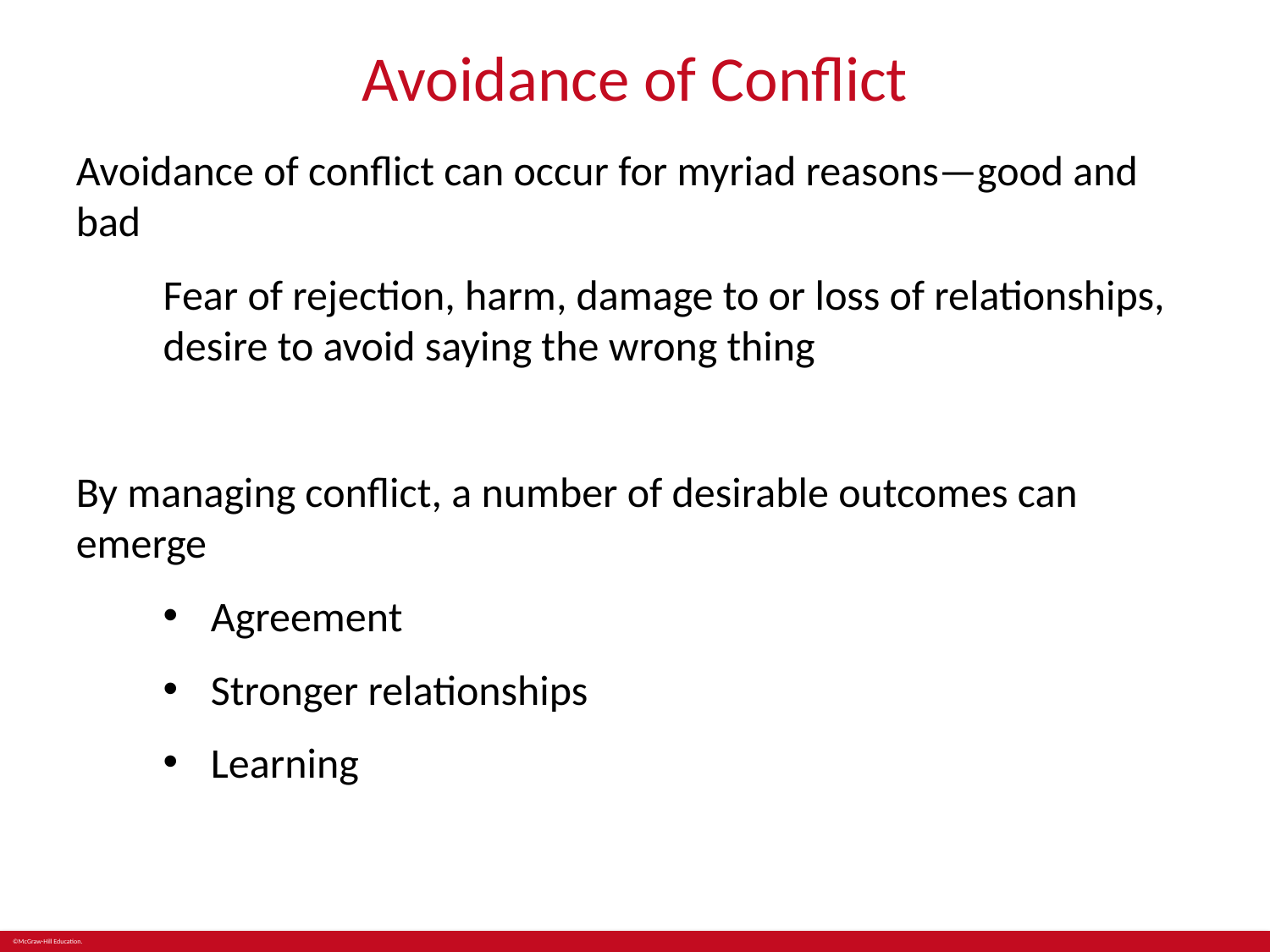

# Avoidance of Conflict
Avoidance of conflict can occur for myriad reasons—good and bad
Fear of rejection, harm, damage to or loss of relationships, desire to avoid saying the wrong thing

By managing conflict, a number of desirable outcomes can emerge
Agreement
Stronger relationships
Learning